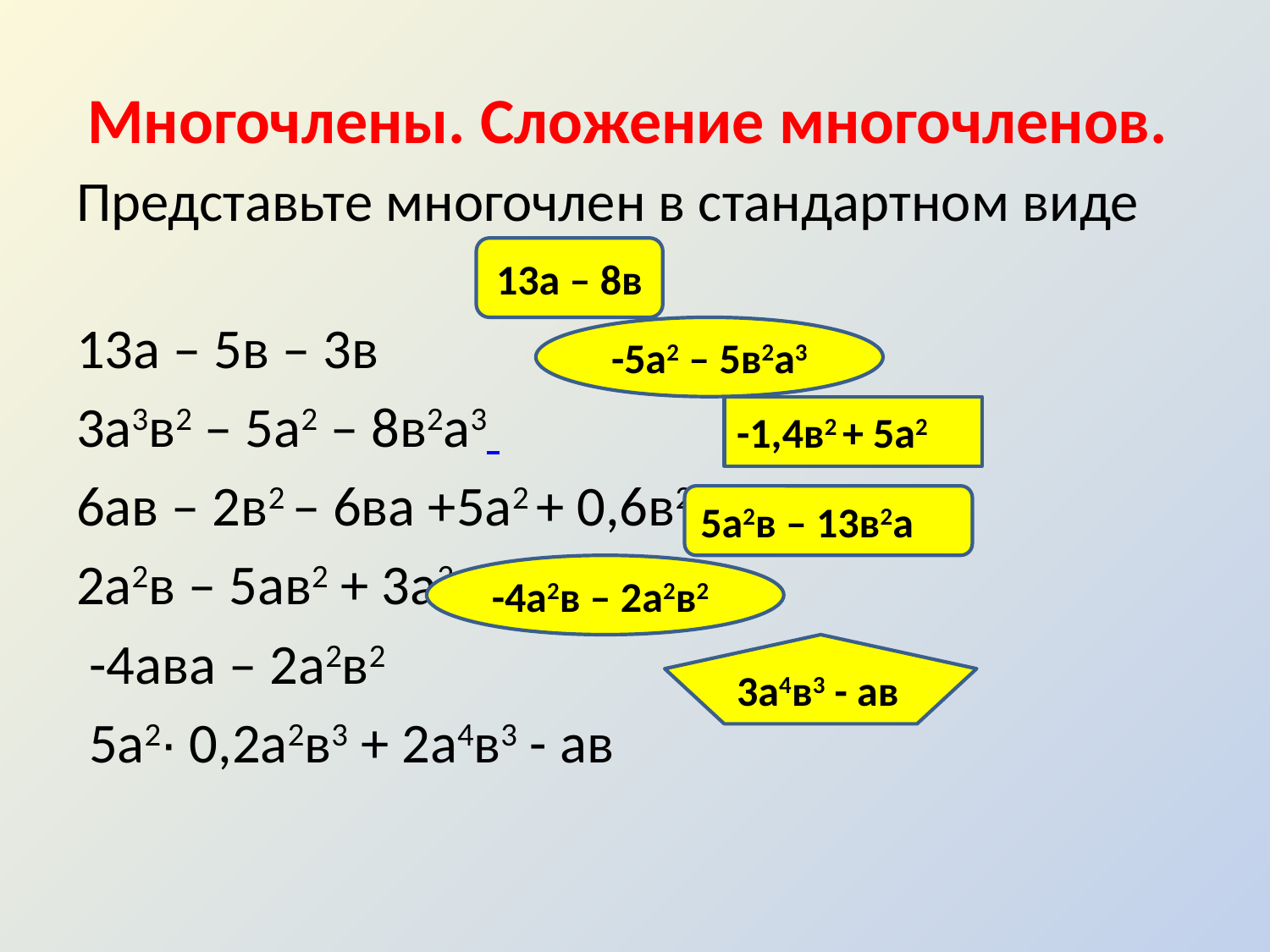

# Многочлены. Сложение многочленов.
Представьте многочлен в стандартном виде
13а – 5в – 3в
3а3в2 – 5а2 – 8в2а3
6ав – 2в2 – 6ва +5а2 + 0,6в2
2а2в – 5ав2 + 3а2в – 8в2а
 -4ава – 2а2в2
 5а2∙ 0,2а2в3 + 2а4в3 - ав

13а – 8в
-5а2 – 5в2а3
-1,4в2 + 5а2
5а2в – 13в2а
-4а2в – 2а2в2
3а4в3 - ав